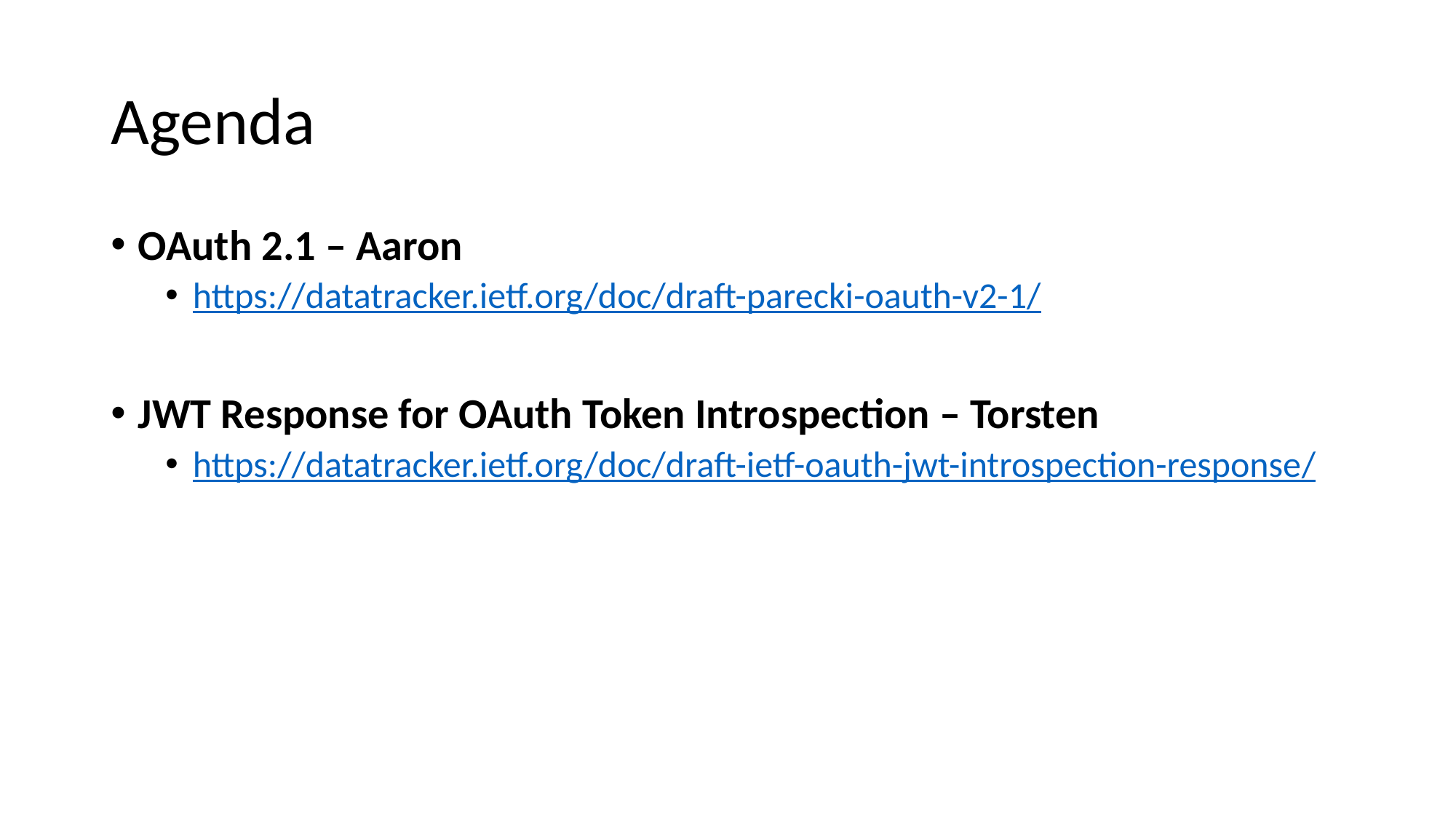

# Agenda
OAuth 2.1 – Aaron
https://datatracker.ietf.org/doc/draft-parecki-oauth-v2-1/

JWT Response for OAuth Token Introspection – Torsten
https://datatracker.ietf.org/doc/draft-ietf-oauth-jwt-introspection-response/